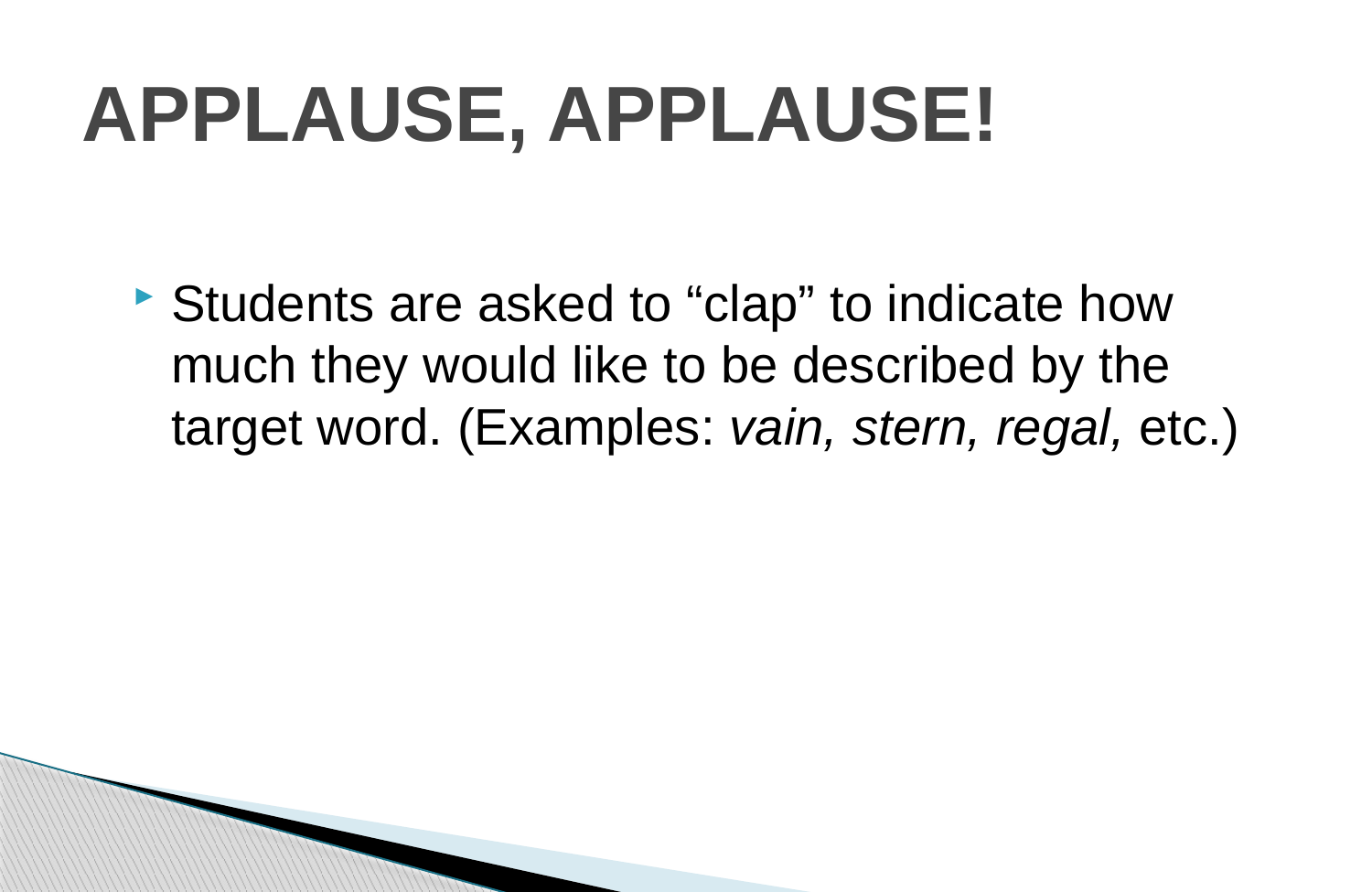

# APPLAUSE, APPLAUSE!
Students are asked to “clap” to indicate how much they would like to be described by the target word. (Examples: vain, stern, regal, etc.)